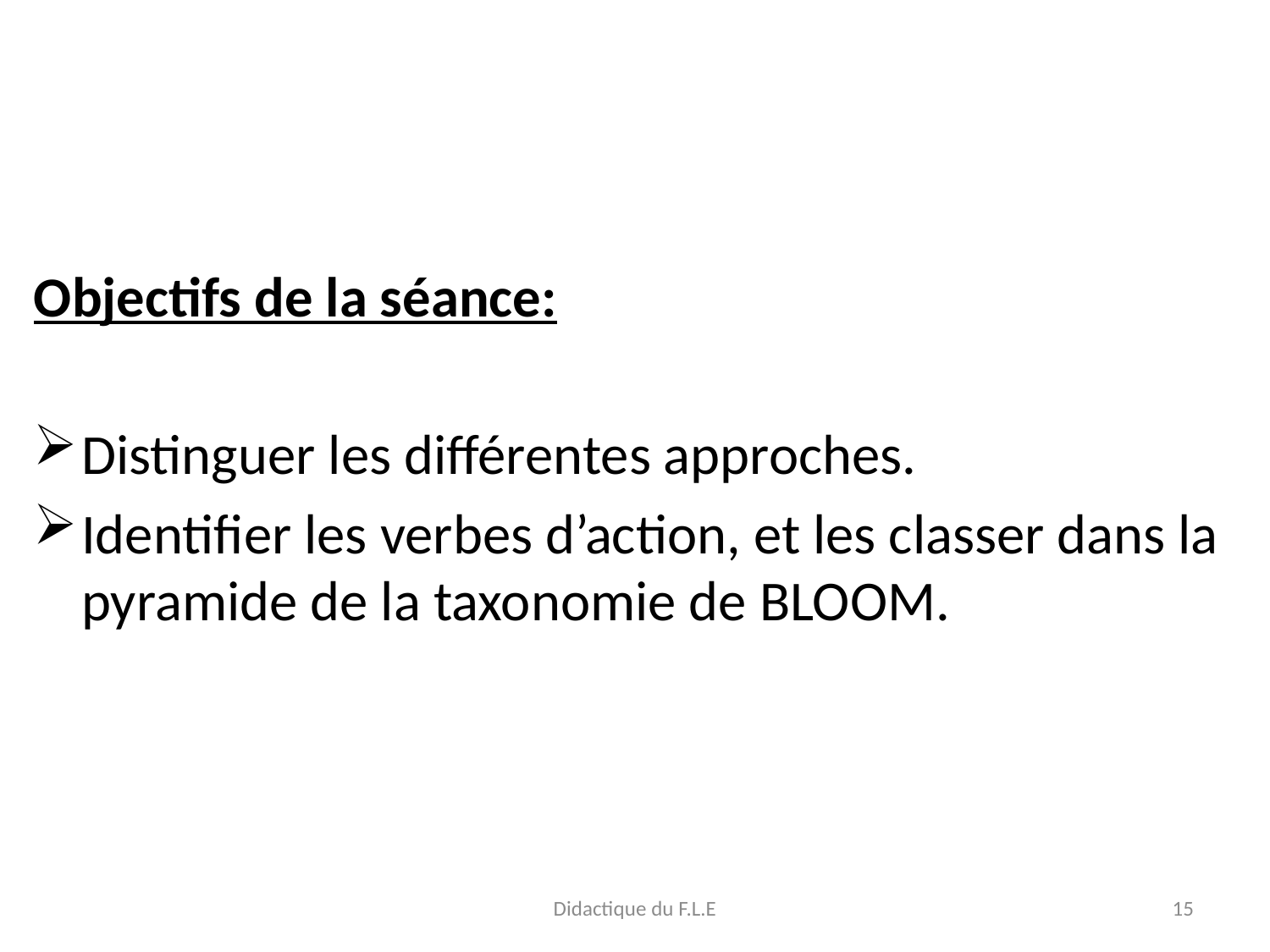

Objectifs de la séance:

Distinguer les différentes approches.
Identifier les verbes d’action, et les classer dans la pyramide de la taxonomie de BLOOM.
Didactique du F.L.E
15